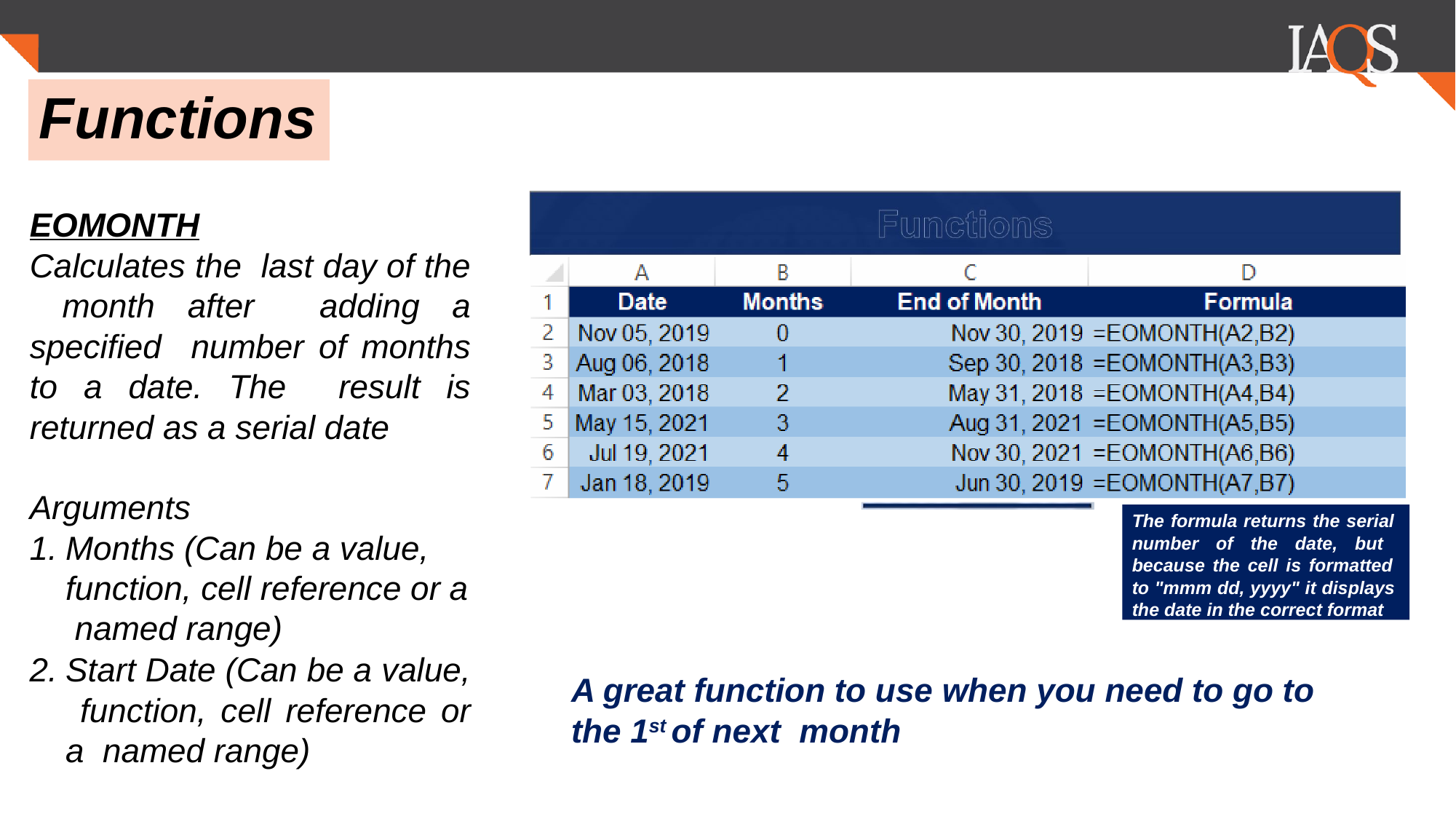

.
.
# Functions

EOMONTH
Calculates the  last day of the  month after  adding a specified  number of months to a date. The  result is returned as a serial date

Arguments
Months (Can be a value,  function, cell reference or a  named range)
Start Date (Can be a value,  function, cell reference or a  named range)

The formula returns the serial  number of the date, but  because the cell is formatted  to "mmm dd, yyyy" it displays  the date in the correct format
A great function to use when you need to go to the 1st of next  month